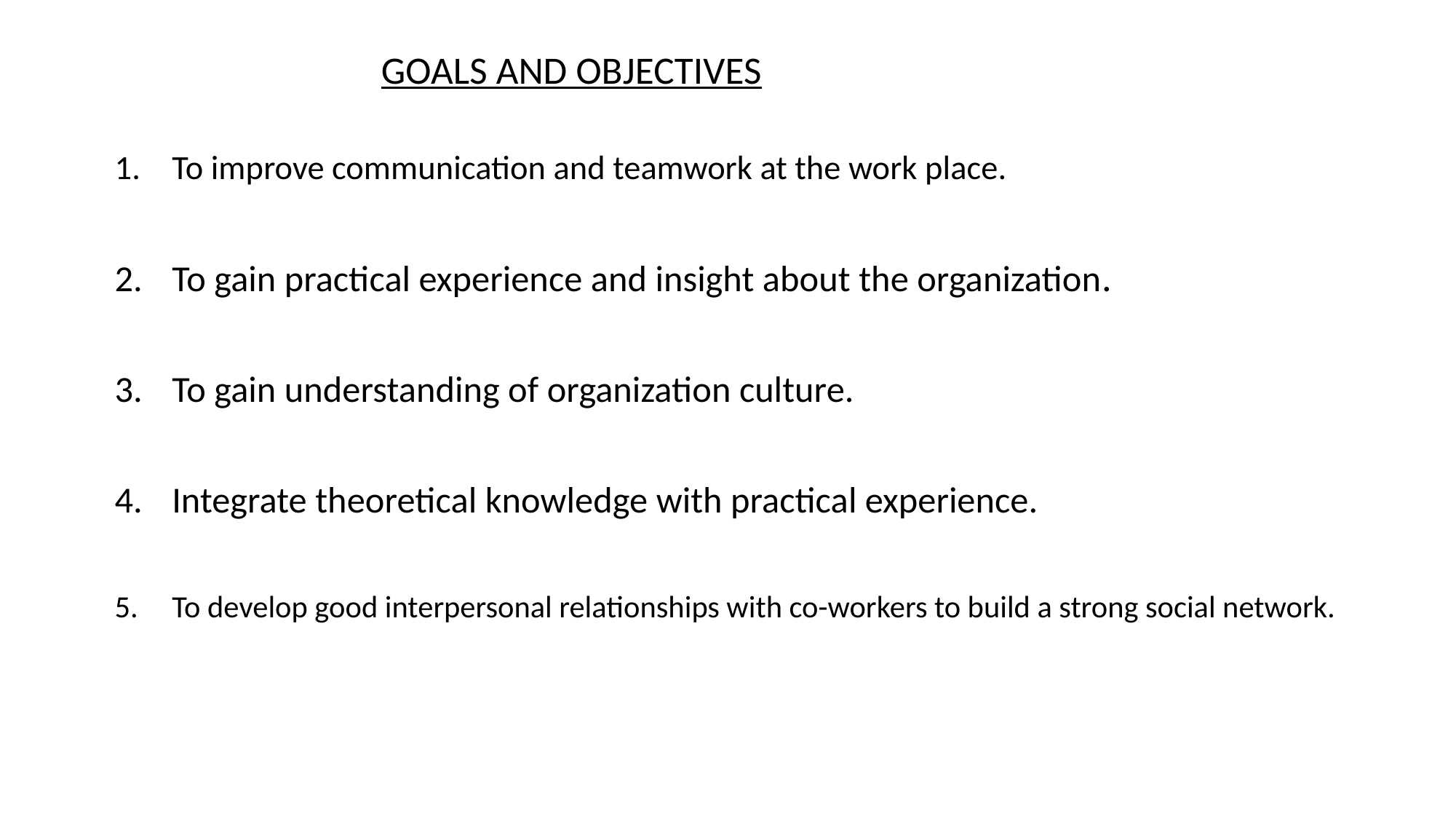

# GOALS AND OBJECTIVES
To improve communication and teamwork at the work place.

To gain practical experience and insight about the organization.

To gain understanding of organization culture.

Integrate theoretical knowledge with practical experience.

To develop good interpersonal relationships with co-workers to build a strong social network.